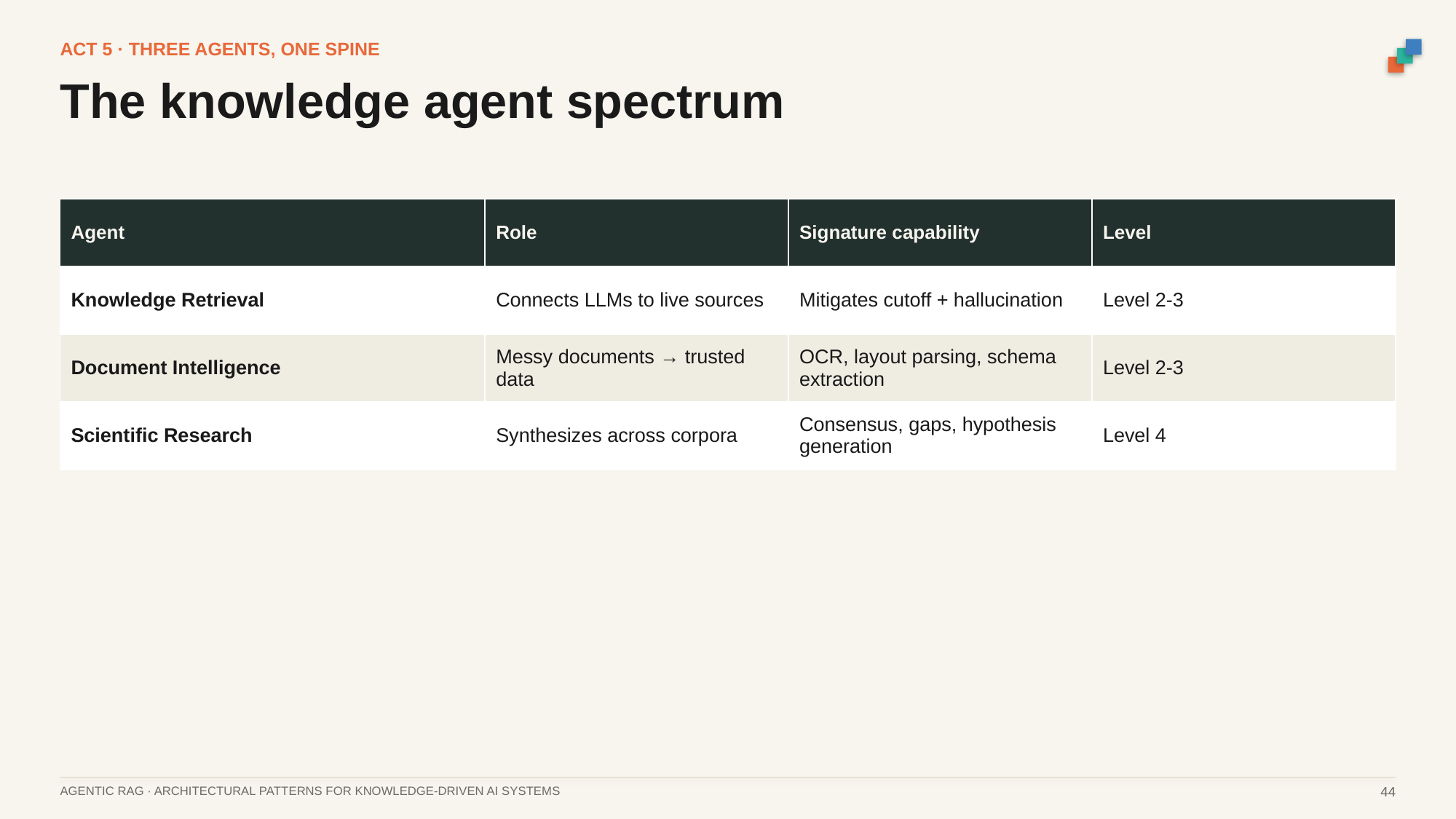

ACT 5 · THREE AGENTS, ONE SPINE

The knowledge agent spectrum
| Agent | Role | Signature capability | Level |
| --- | --- | --- | --- |
| Knowledge Retrieval | Connects LLMs to live sources | Mitigates cutoff + hallucination | Level 2-3 |
| Document Intelligence | Messy documents → trusted data | OCR, layout parsing, schema extraction | Level 2-3 |
| Scientific Research | Synthesizes across corpora | Consensus, gaps, hypothesis generation | Level 4 |

AGENTIC RAG · ARCHITECTURAL PATTERNS FOR KNOWLEDGE-DRIVEN AI SYSTEMS
44